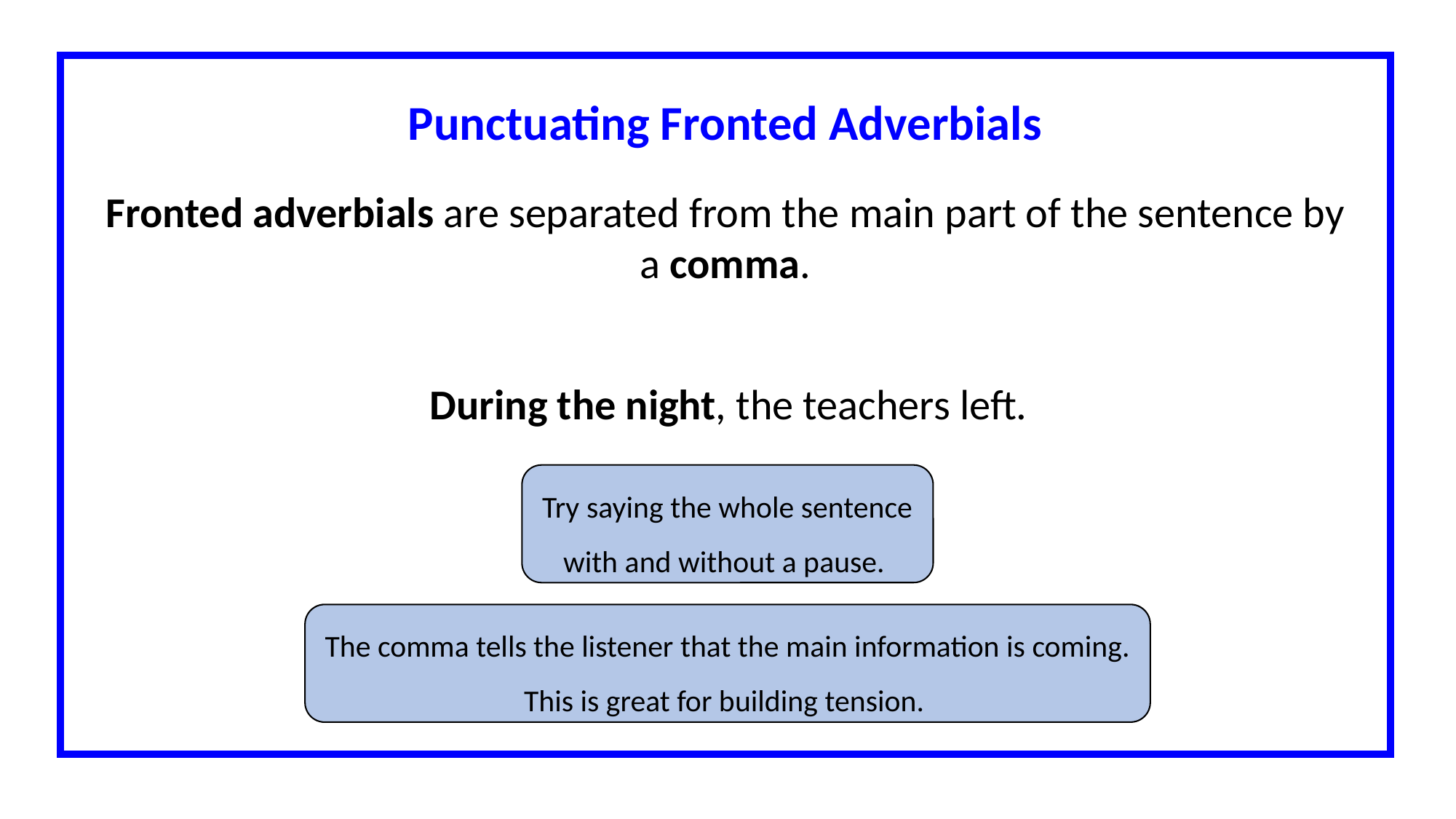

Punctuating Fronted Adverbials
Fronted adverbials are separated from the main part of the sentence by a comma.
During the night, the teachers left.
Try saying the whole sentence with and without a pause.
The comma tells the listener that the main information is coming.
This is great for building tension.